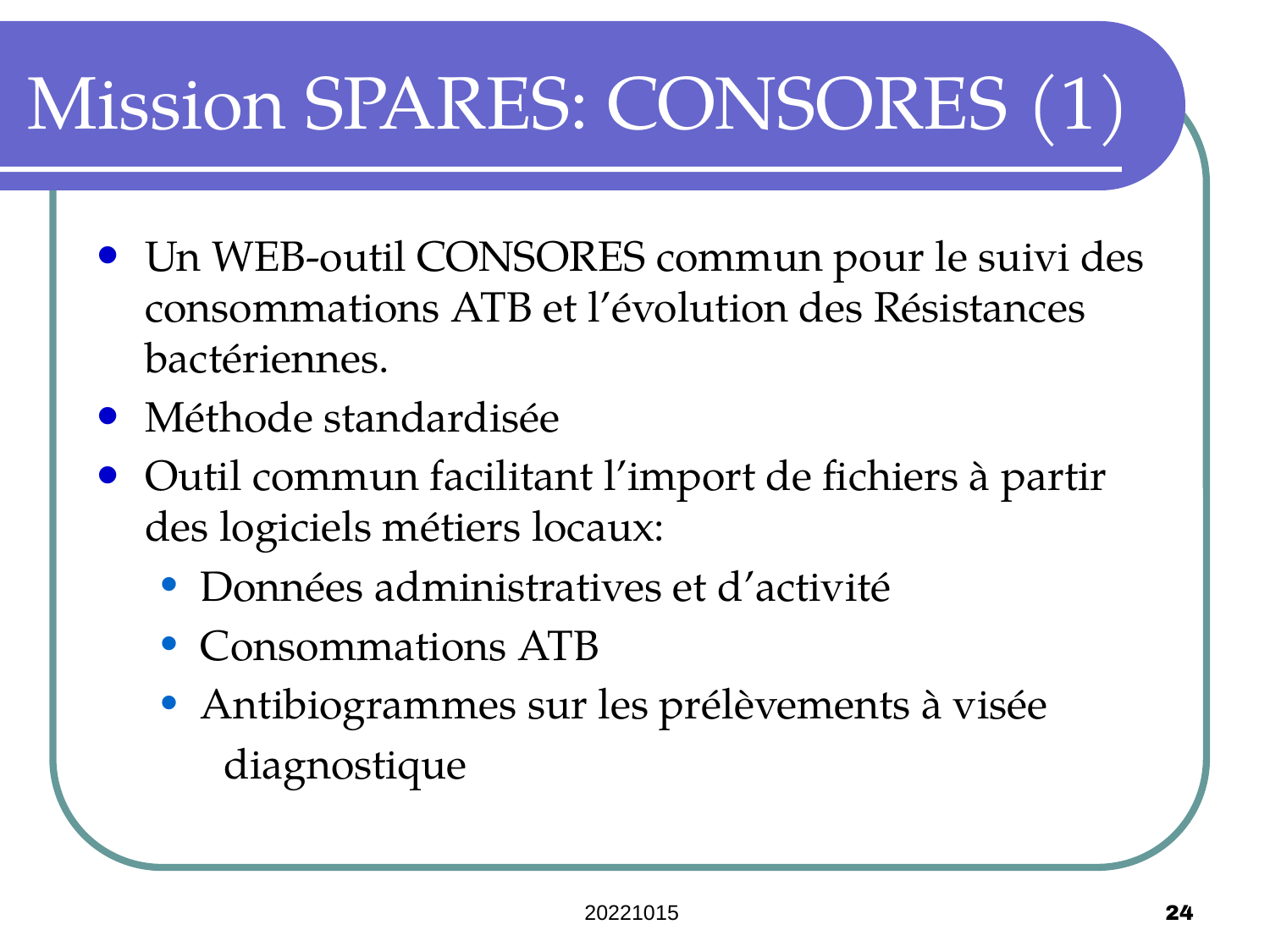

# Mission SPARES: CONSORES (1)
Un WEB-outil CONSORES commun pour le suivi des consommations ATB et l’évolution des Résistances bactériennes.
Méthode standardisée
Outil commun facilitant l’import de fichiers à partir des logiciels métiers locaux:
Données administratives et d’activité
Consommations ATB
Antibiogrammes sur les prélèvements à visée
   	diagnostique
20221015
24